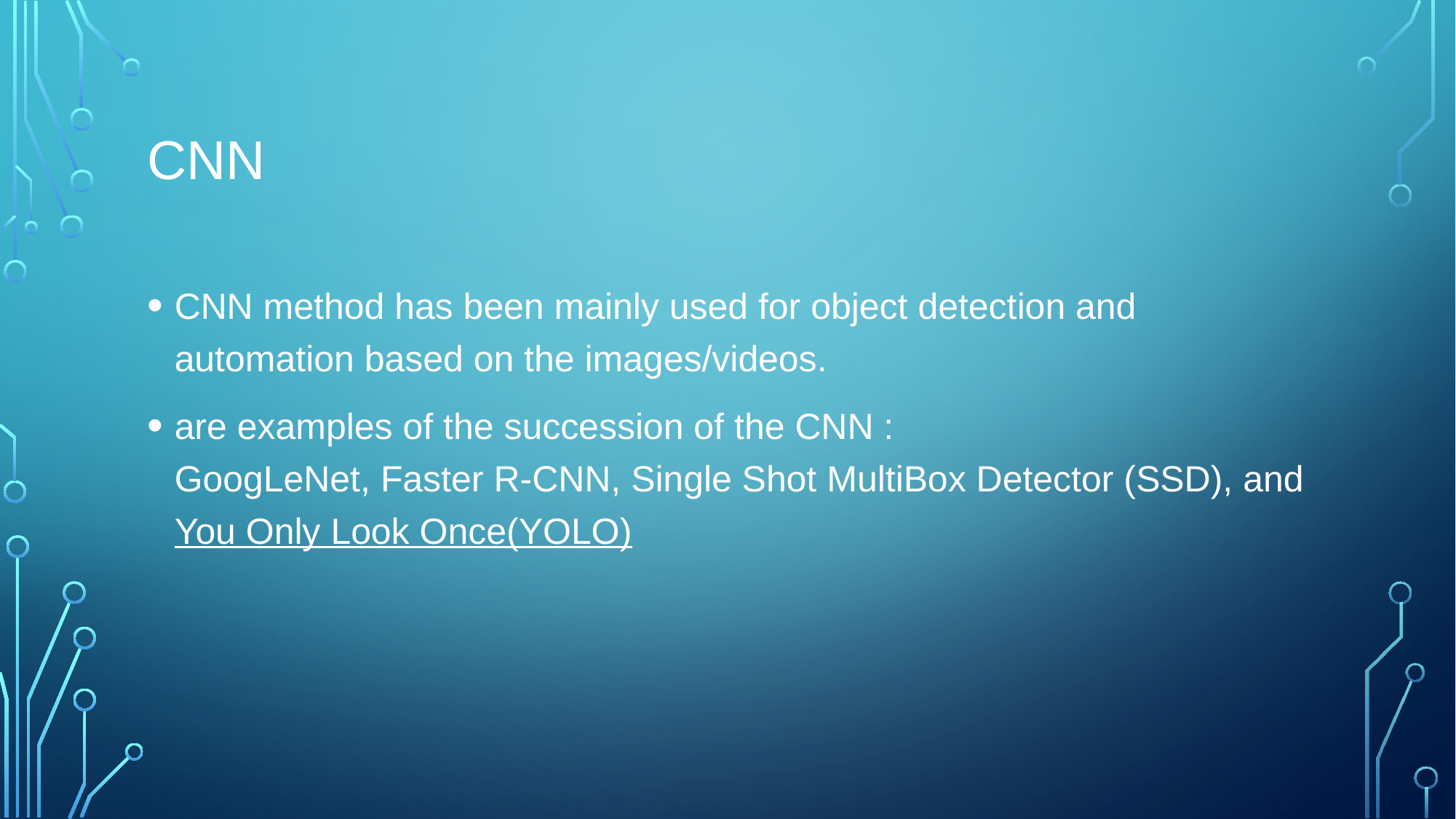

# CNN
CNN method has been mainly used for object detection and automation based on the images/videos.
are examples of the succession of the CNN :
GoogLeNet, Faster R-CNN, Single Shot MultiBox Detector (SSD), and You Only Look Once(YOLO)